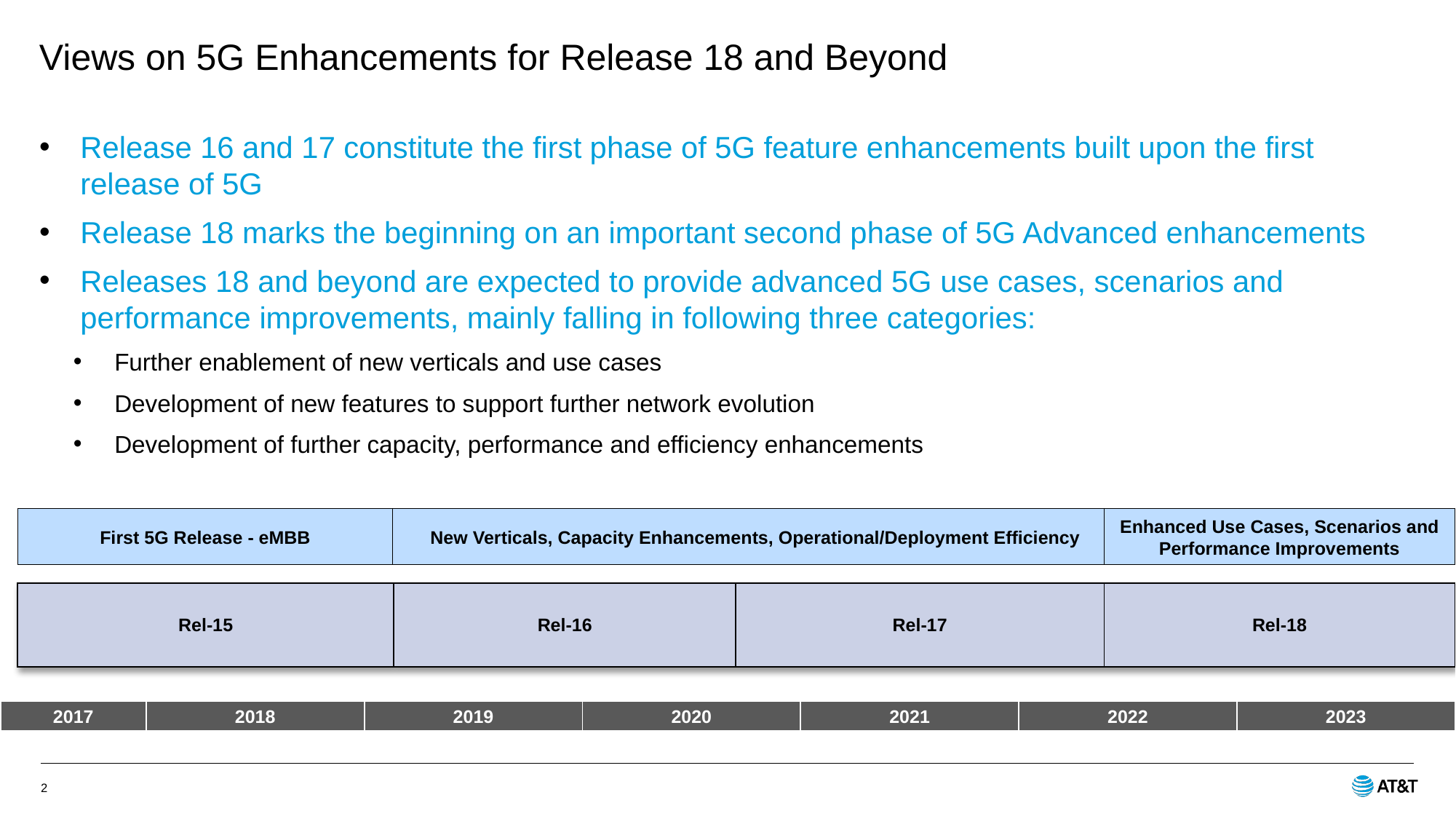

# Views on 5G Enhancements for Release 18 and Beyond
Release 16 and 17 constitute the first phase of 5G feature enhancements built upon the first release of 5G
Release 18 marks the beginning on an important second phase of 5G Advanced enhancements
Releases 18 and beyond are expected to provide advanced 5G use cases, scenarios and performance improvements, mainly falling in following three categories:
Further enablement of new verticals and use cases
Development of new features to support further network evolution
Development of further capacity, performance and efficiency enhancements

First 5G Release - eMBB
New Verticals, Capacity Enhancements, Operational/Deployment Efficiency
Enhanced Use Cases, Scenarios and Performance Improvements
| Rel-15 | Rel-16 | Rel-17 | Rel-18 |
| --- | --- | --- | --- |
| 2017 | 2018 | 2019 | 2020 | 2021 | 2022 | 2023 |
| --- | --- | --- | --- | --- | --- | --- |